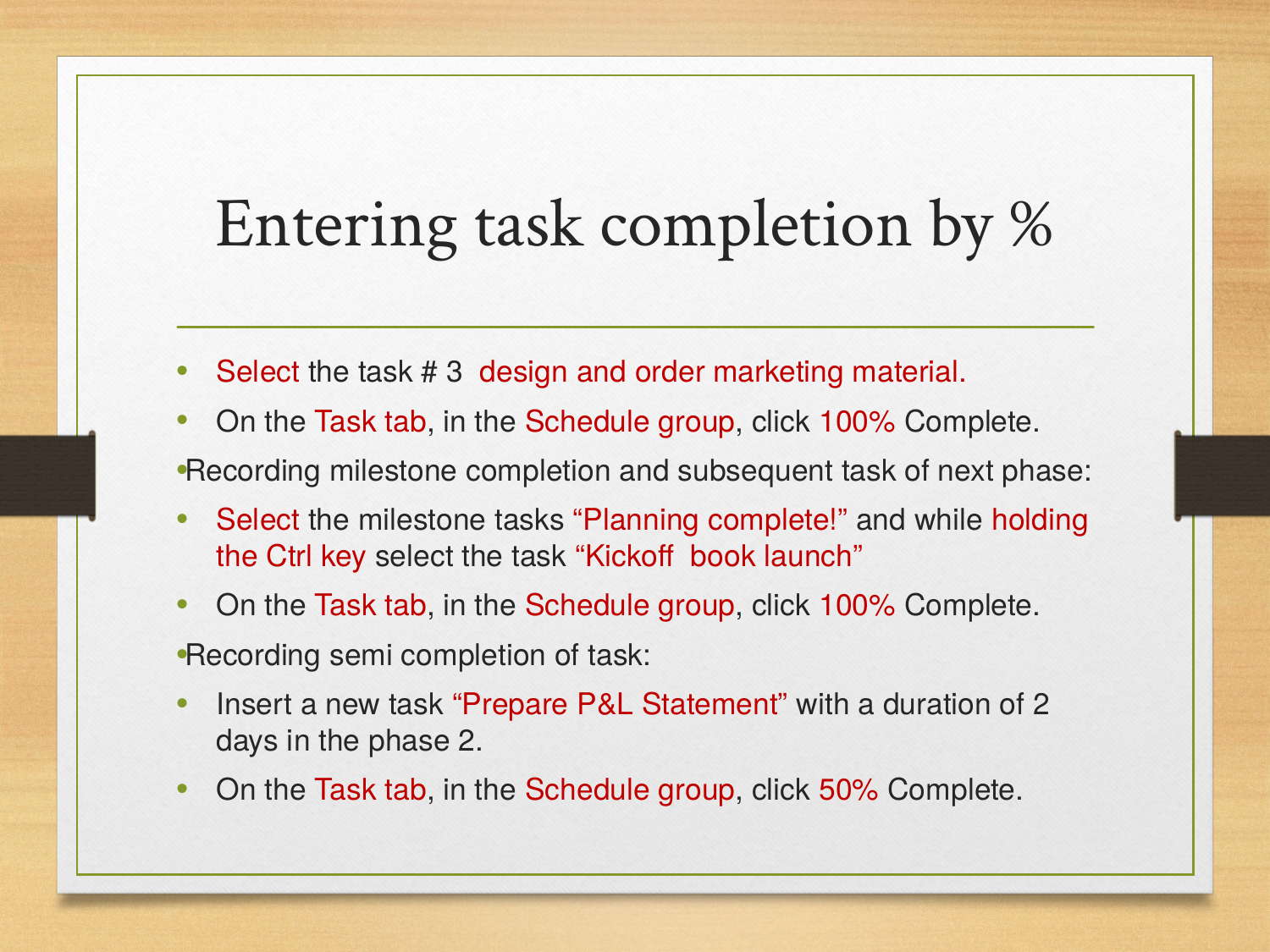

# Entering task completion by %
Select the task # 3  design and order marketing material.
On the Task tab, in the Schedule group, click 100% Complete.
Recording milestone completion and subsequent task of next phase:
Select the milestone tasks “Planning complete!” and while holding the Ctrl key select the task “Kickoff  book launch”
On the Task tab, in the Schedule group, click 100% Complete.
Recording semi completion of task:
Insert a new task “Prepare P&L Statement” with a duration of 2 days in the phase 2.
On the Task tab, in the Schedule group, click 50% Complete.